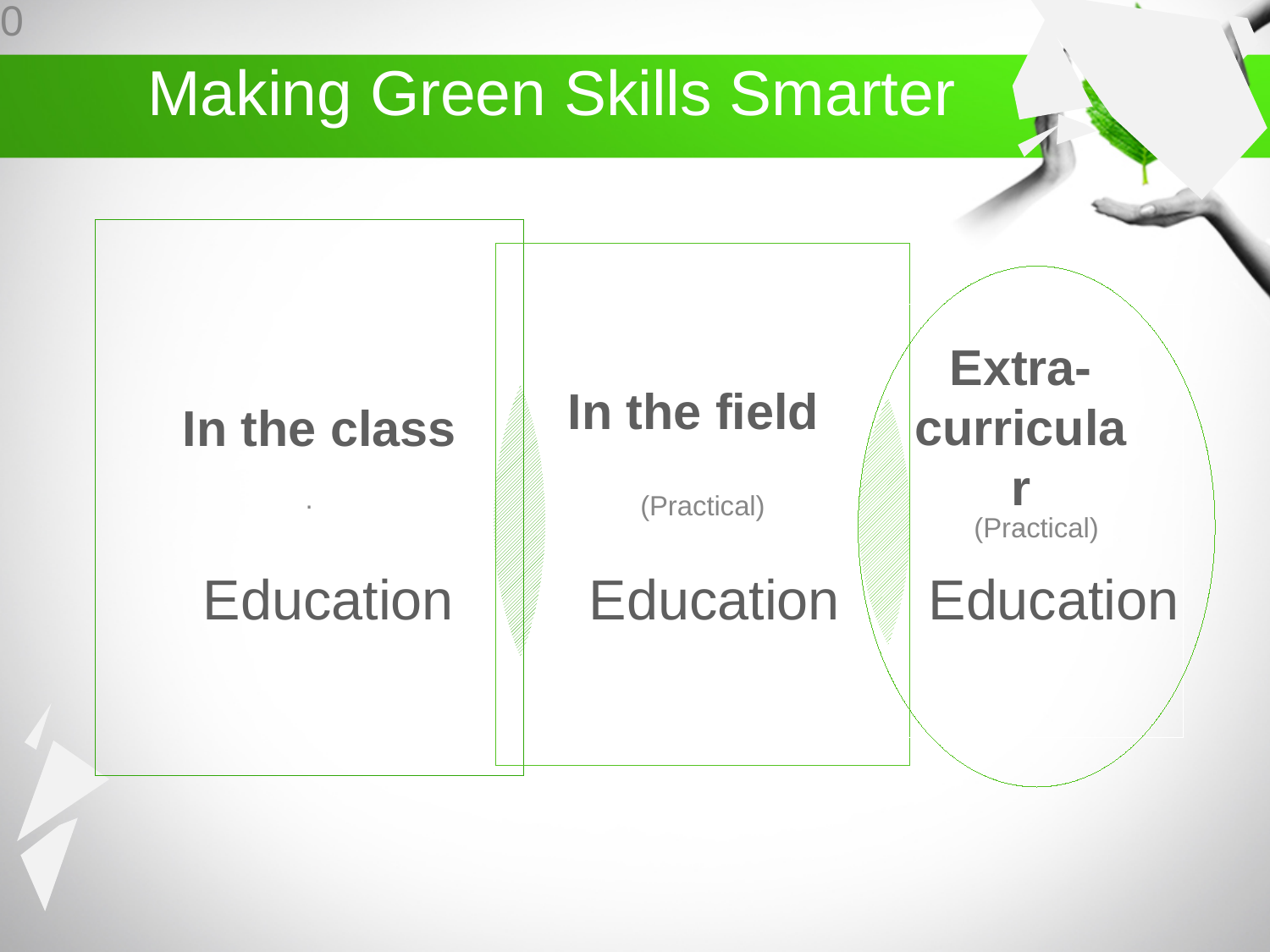

10
# Making Green Skills Smarter
.
(Practical)
(Practical)
.
In the field
Extra-curricular
In the class
Education
Education
Education